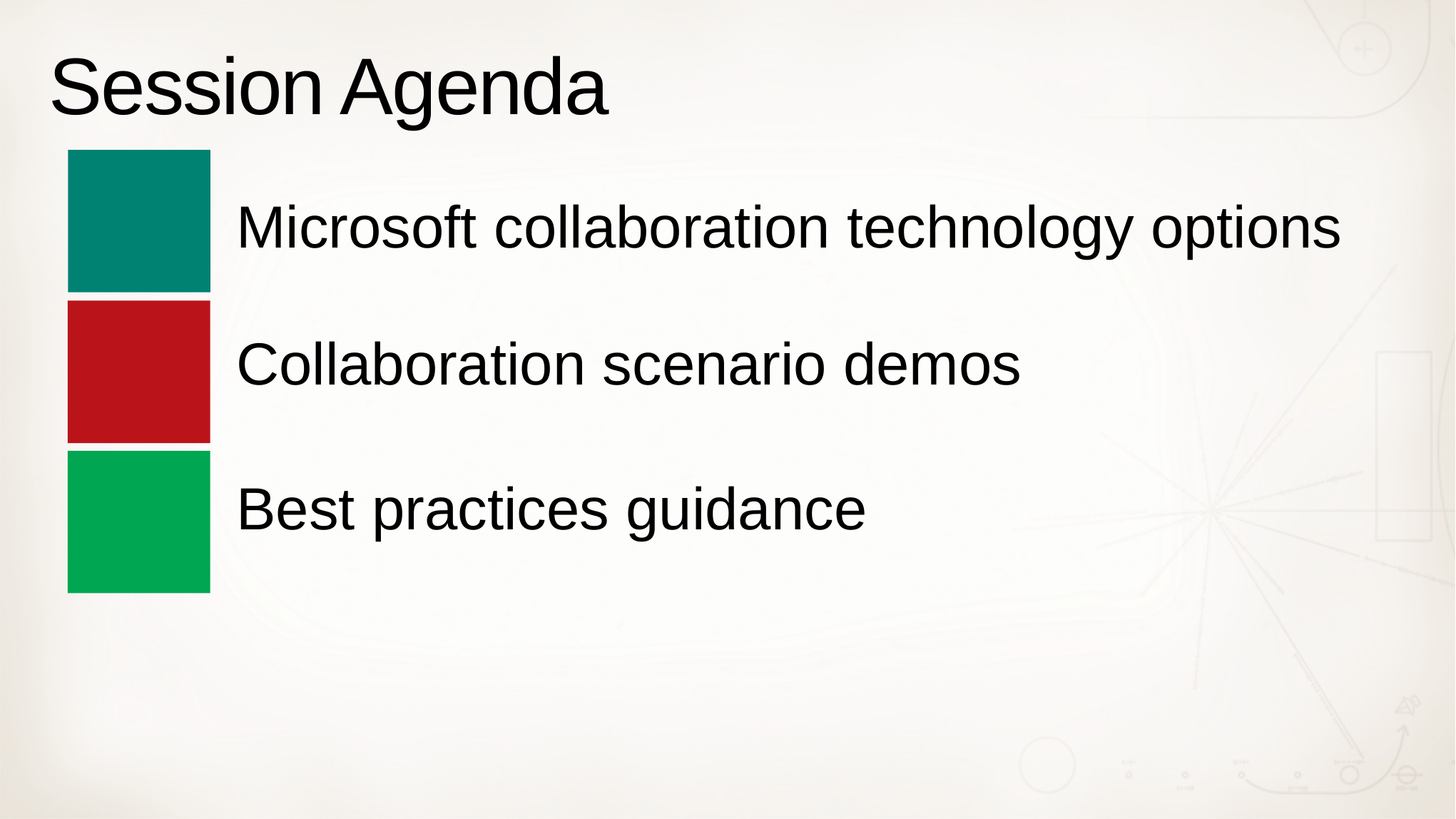

# Session Agenda

Microsoft collaboration technology options

Collaboration scenario demos

Best practices guidance